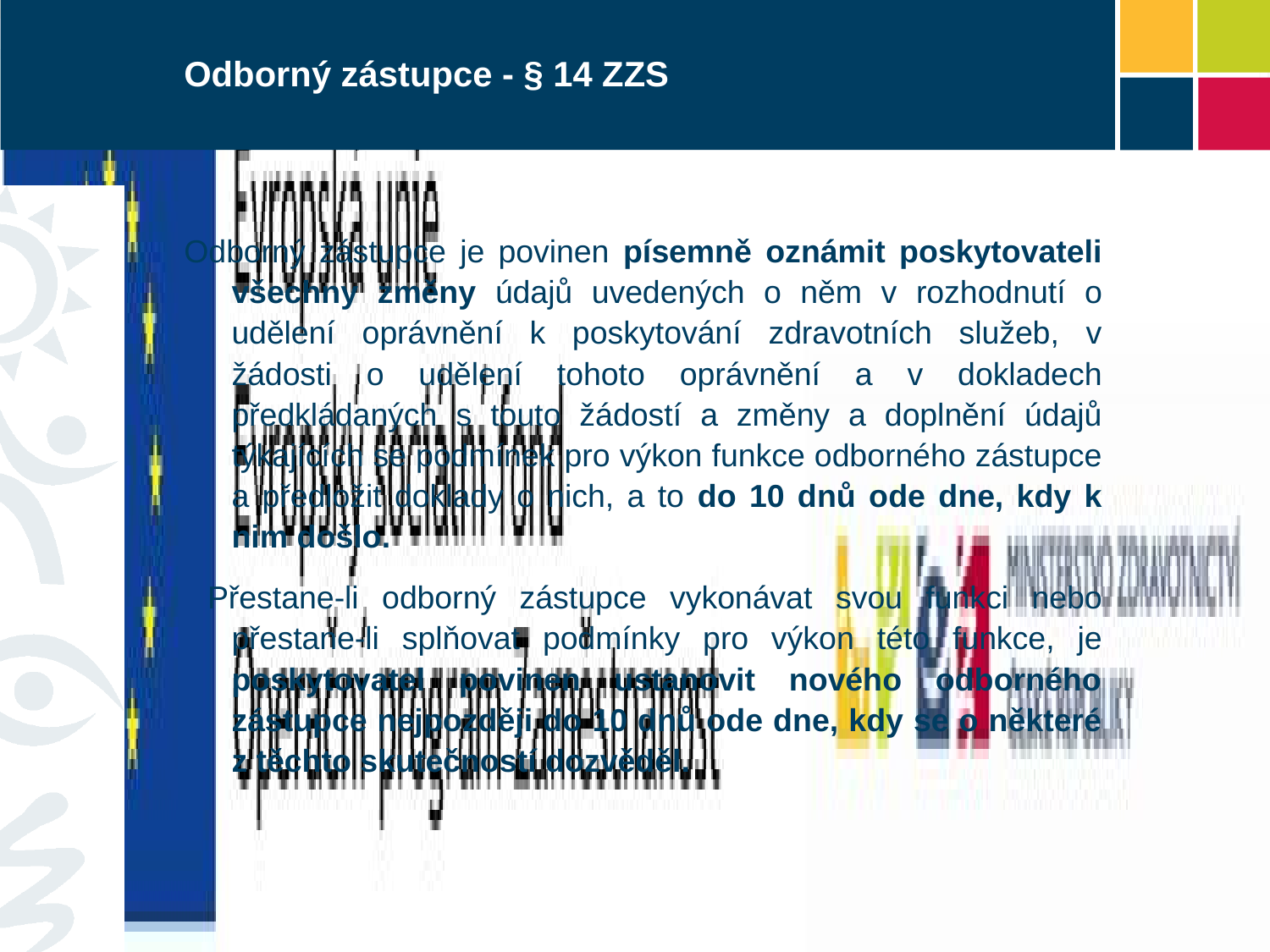

# Odborný zástupce - § 14 ZZS
Odborný zástupce je povinen písemně oznámit poskytovateli všechny změny údajů uvedených o něm v rozhodnutí o udělení oprávnění k poskytování zdravotních služeb, v žádosti o udělení tohoto oprávnění a v dokladech předkládaných s touto žádostí a změny a doplnění údajů týkajících se podmínek pro výkon funkce odborného zástupce a předložit doklady o nich, a to do 10 dnů ode dne, kdy k nim došlo.
 Přestane-li odborný zástupce vykonávat svou funkci nebo přestane-li splňovat podmínky pro výkon této funkce, je poskytovatel povinen ustanovit nového odborného zástupce nejpozději do 10 dnů ode dne, kdy se o některé z těchto skutečností dozvěděl.